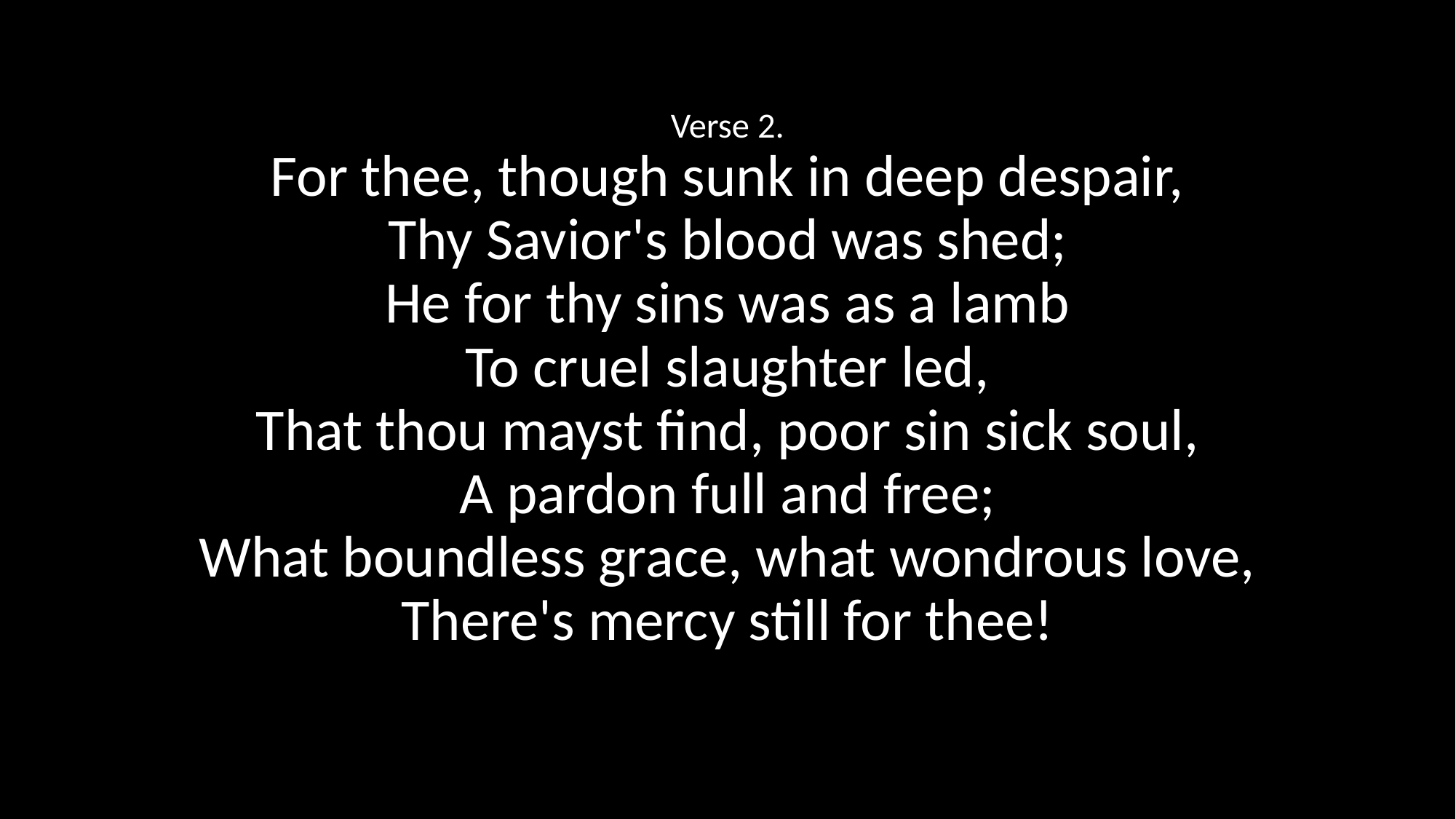

Verse 2.
For thee, though sunk in deep despair,
Thy Savior's blood was shed;
He for thy sins was as a lamb
To cruel slaughter led,
That thou mayst find, poor sin sick soul,
A pardon full and free;
What boundless grace, what wondrous love,
There's mercy still for thee!